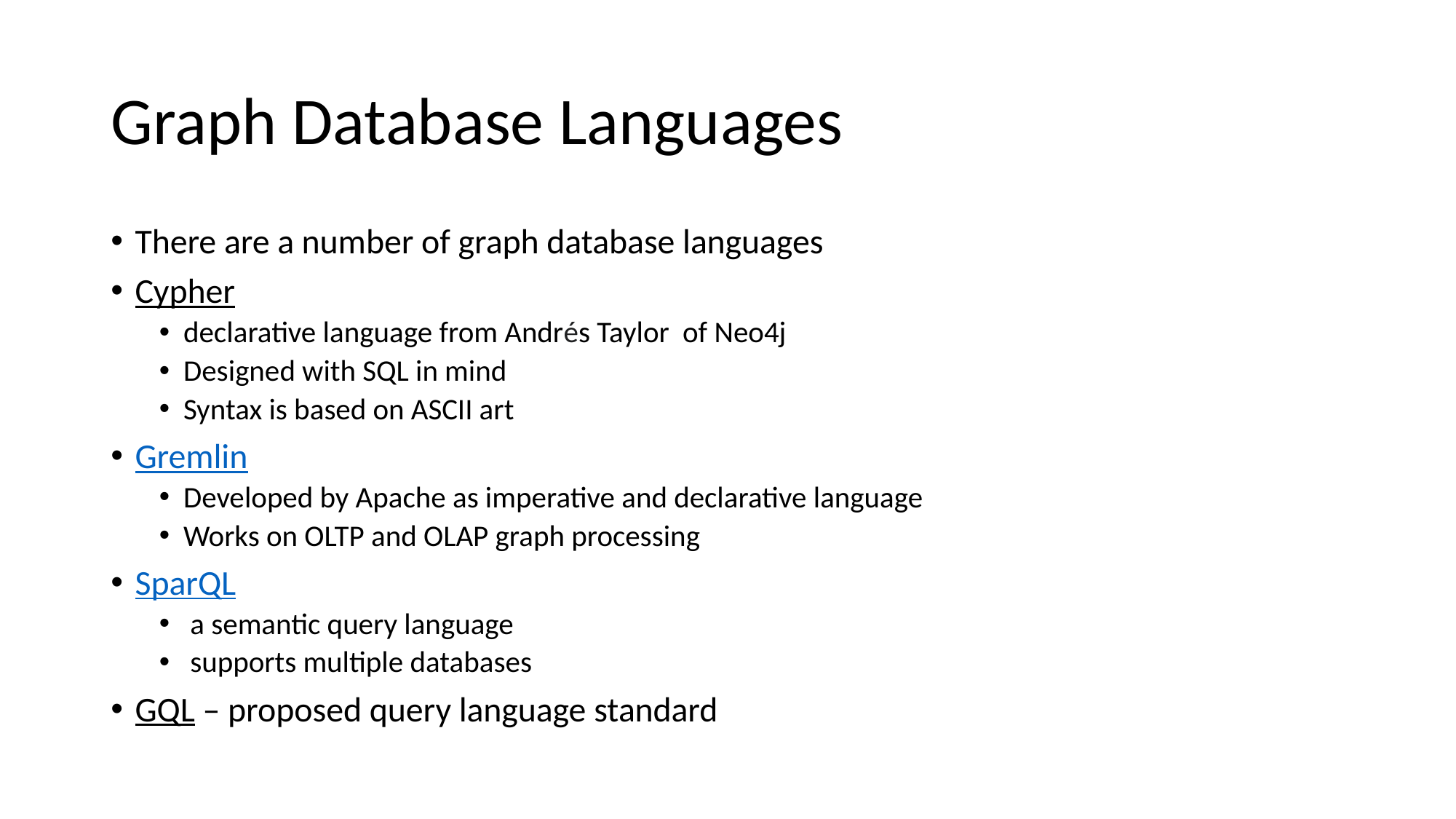

# Graph Database Languages
There are a number of graph database languages
Cypher
declarative language from Andrés Taylor  of Neo4j
Designed with SQL in mind
Syntax is based on ASCII art
Gremlin
Developed by Apache as imperative and declarative language
Works on OLTP and OLAP graph processing
SparQL
 a semantic query language
 supports multiple databases
GQL – proposed query language standard